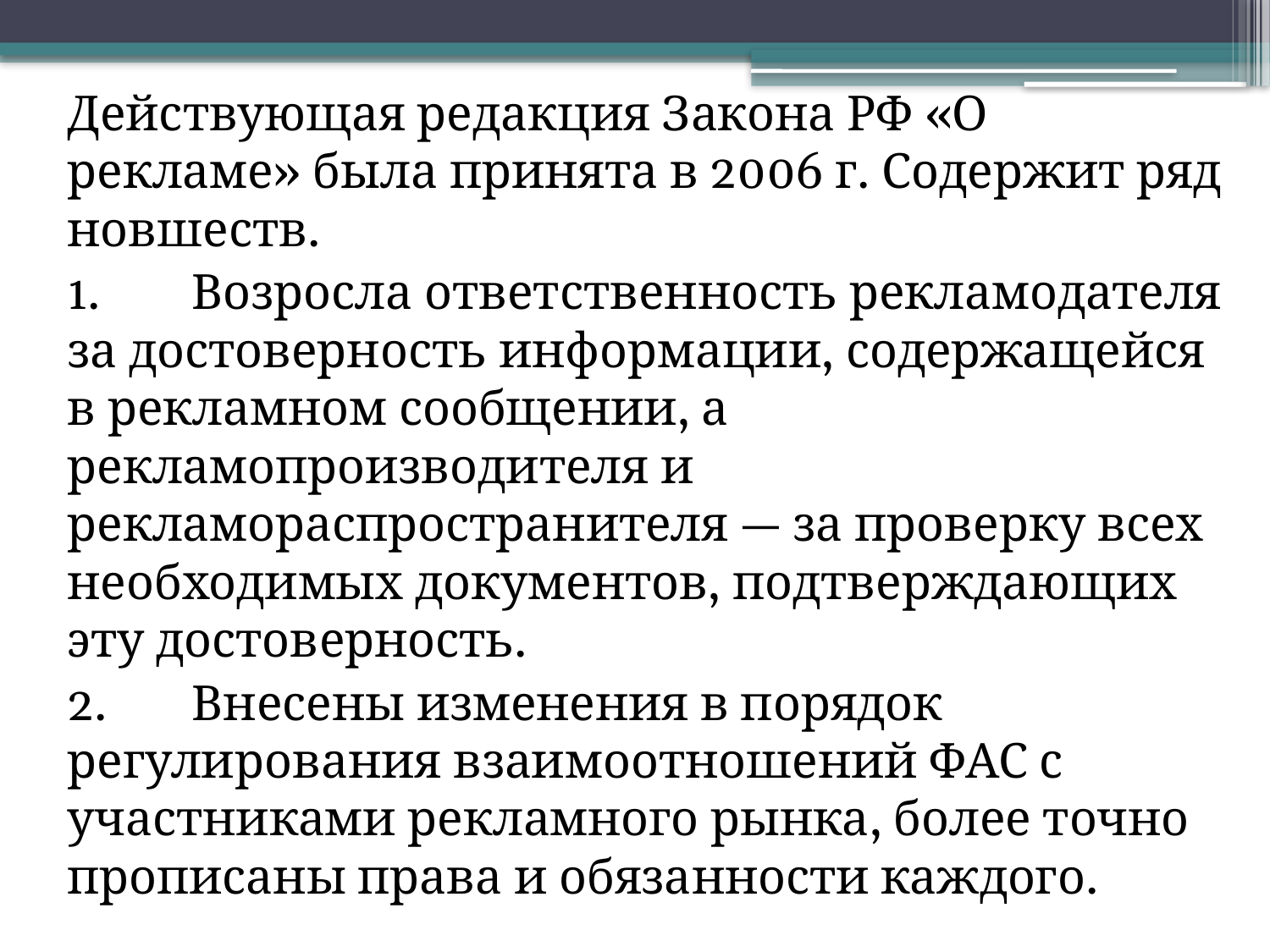

Действующая редакция Закона РФ «О рекламе» была принята в 2006 г. Содержит ряд новшеств.
1.	Возросла ответственность рекламодателя за достоверность информации, содержащейся в рекламном сообщении, а рекламопроизводителя и рекламораспространителя — за проверку всех необходимых документов, подтверждающих эту достоверность.
2.	Внесены изменения в порядок регулирования взаимоотношений ФАС с участниками рекламного рынка, более точно прописаны права и обязанности каждого.